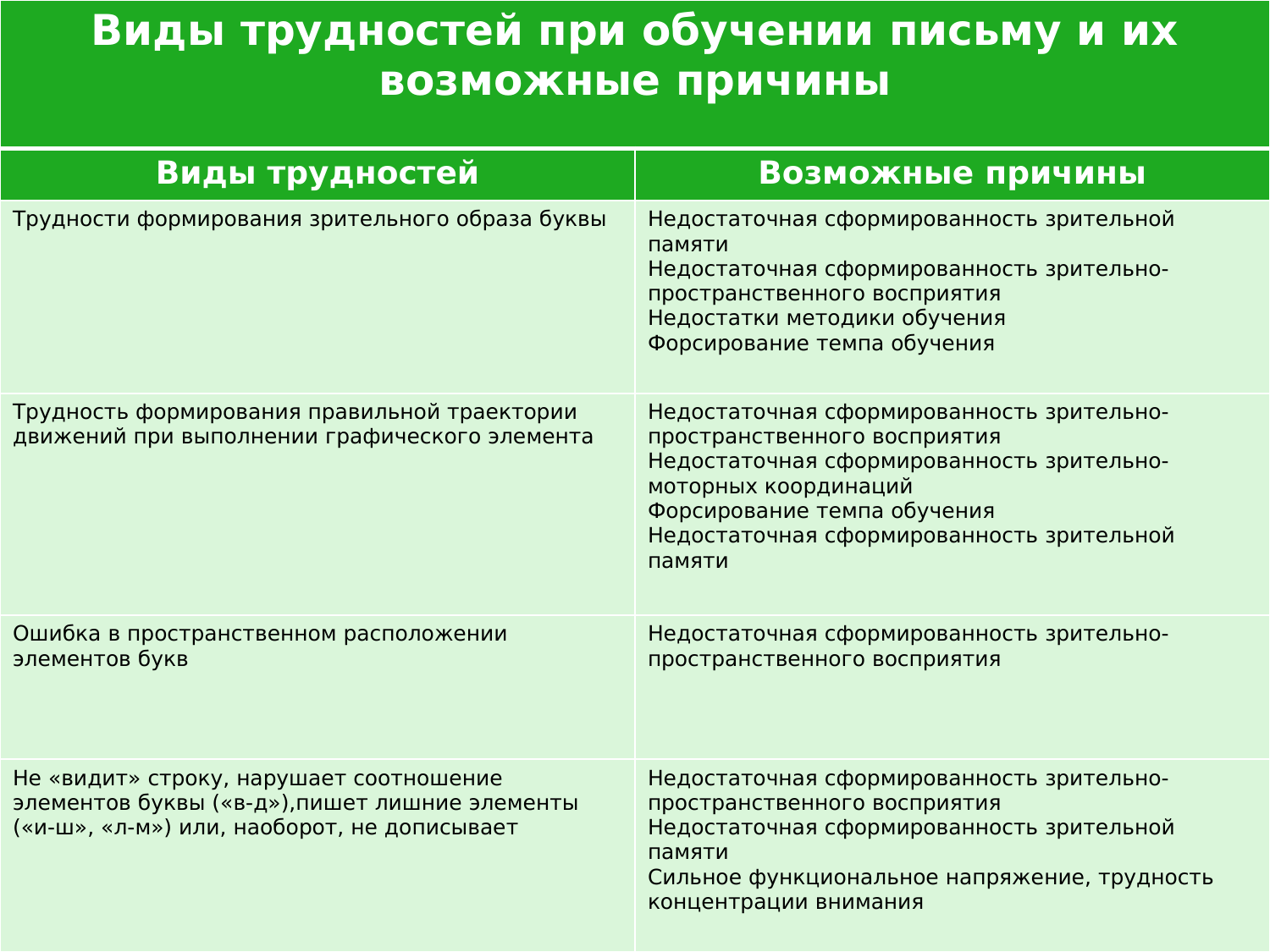

| Виды трудностей при обучении письму и их возможные причины |  |
| --- | --- |
| Виды трудностей | Возможные причины |
| Трудности формирования зрительного образа буквы | Недостаточная сформированность зрительной памяти Недостаточная сформированность зрительно-пространственного восприятия Недостатки методики обучения Форсирование темпа обучения |
| Трудность формирования правильной траектории движений при выполнении графического элемента | Недостаточная сформированность зрительно-пространственного восприятия Недостаточная сформированность зрительно-моторных координаций Форсирование темпа обучения Недостаточная сформированность зрительной памяти |
| Ошибка в пространственном расположении элементов букв | Недостаточная сформированность зрительно-пространственного восприятия |
| Не «видит» строку, нарушает соотношение элементов буквы («в-д»),пишет лишние элементы («и-ш», «л-м») или, наоборот, не дописывает | Недостаточная сформированность зрительно-пространственного восприятия Недостаточная сформированность зрительной памяти Сильное функциональное напряжение, трудность концентрации внимания |